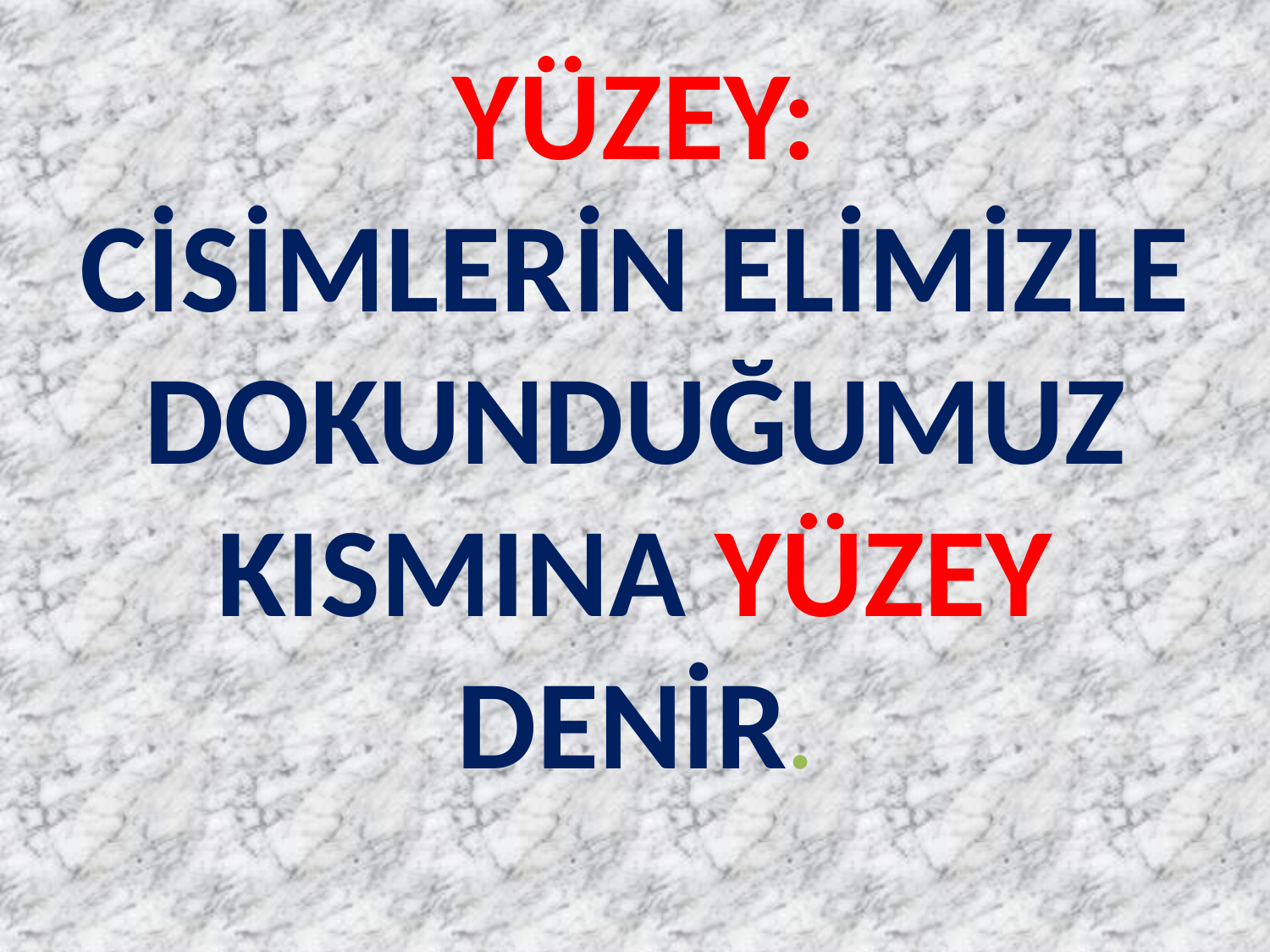

YÜZEY:
CİSİMLERİN ELİMİZLE DOKUNDUĞUMUZ KISMINA YÜZEY DENİR.
#